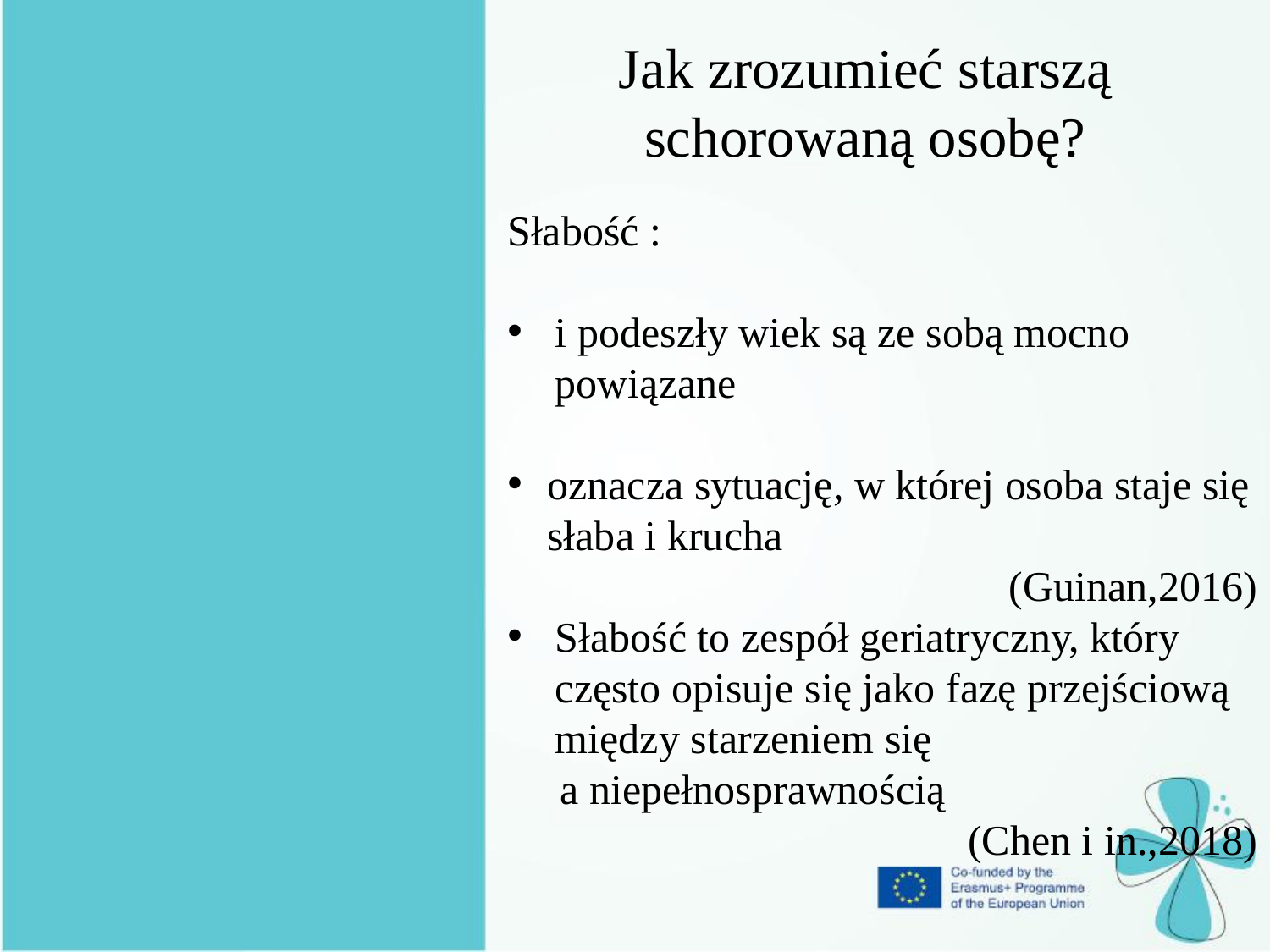

Jak zrozumieć starszą schorowaną osobę?
Słabość :

i podeszły wiek są ze sobą mocno powiązane

oznacza sytuację, w której osoba staje się słaba i krucha
(Guinan,2016)
Słabość to zespół geriatryczny, który często opisuje się jako fazę przejściową między starzeniem się
     a niepełnosprawnością
(Chen i in.,2018)